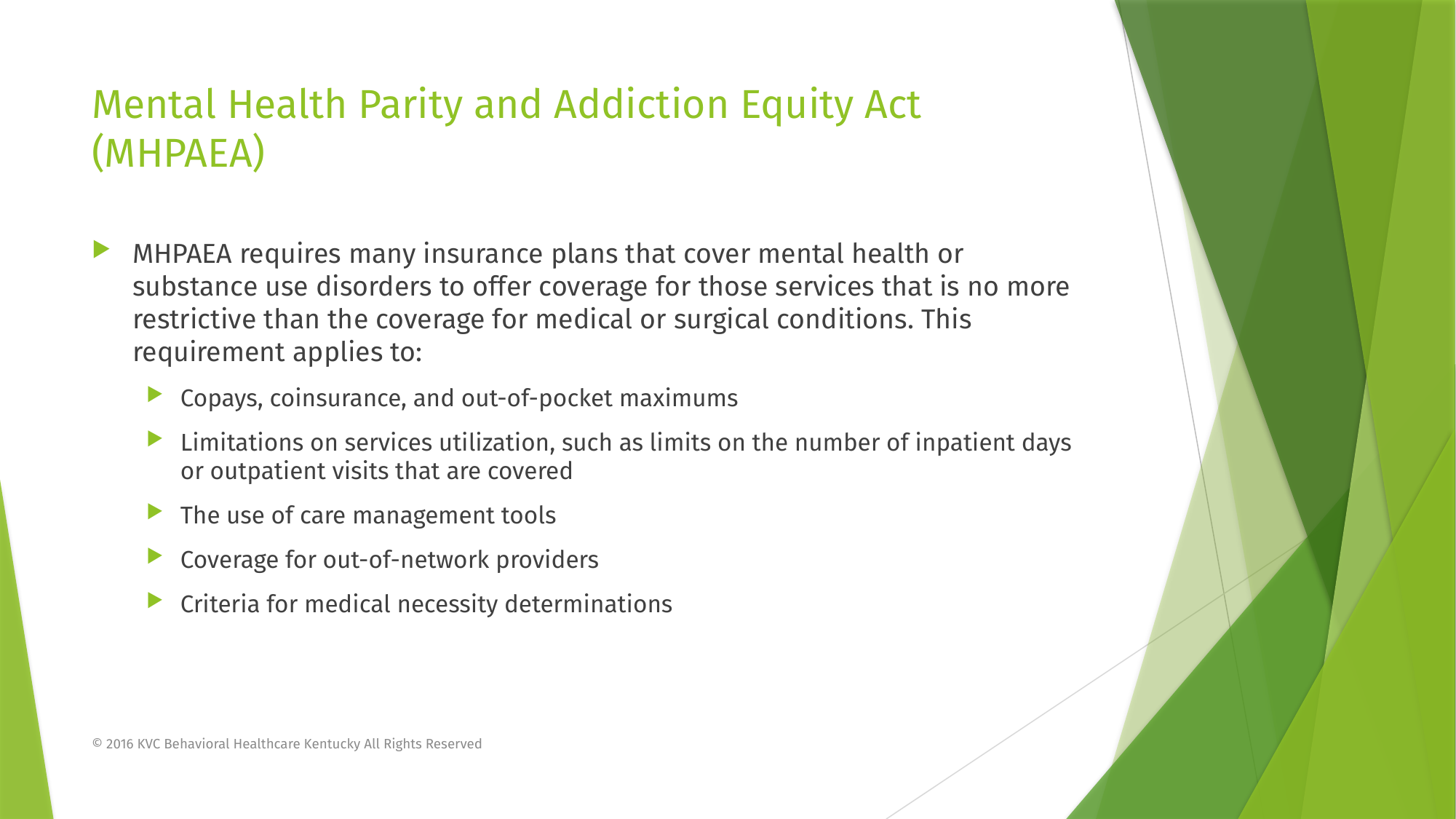

# Mental Health Parity and Addiction Equity Act (MHPAEA)
MHPAEA requires many insurance plans that cover mental health or substance use disorders to offer coverage for those services that is no more restrictive than the coverage for medical or surgical conditions. This requirement applies to:
Copays, coinsurance, and out-of-pocket maximums
Limitations on services utilization, such as limits on the number of inpatient days or outpatient visits that are covered
The use of care management tools
Coverage for out-of-network providers
Criteria for medical necessity determinations

© 2016 KVC Behavioral Healthcare Kentucky All Rights Reserved